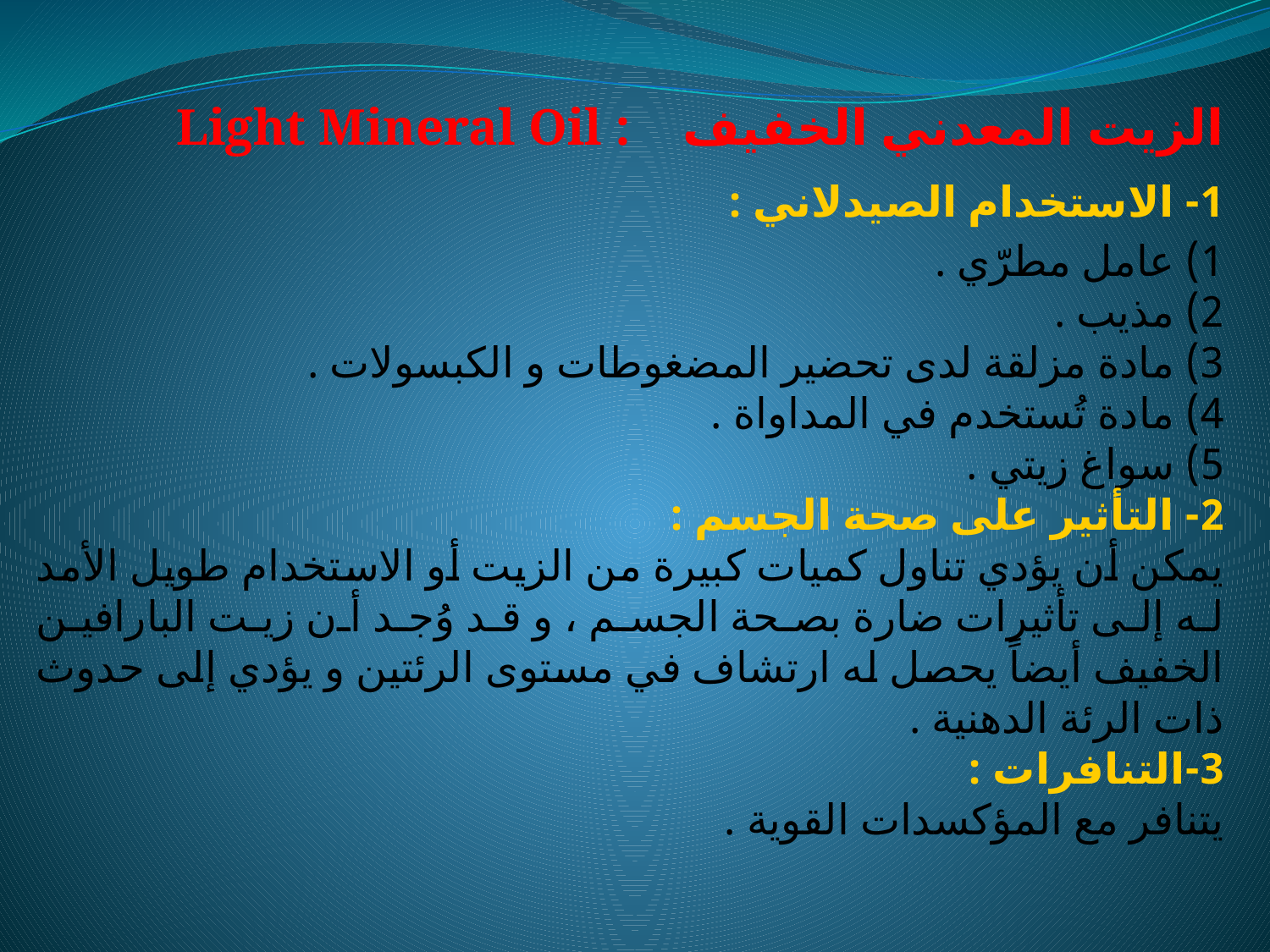

الزيت المعدني الخفيف    : Light Mineral Oil
1- الاستخدام الصيدلاني :
1) عامل مطرّي .
2) مذيب .
3) مادة مزلقة لدى تحضير المضغوطات و الكبسولات .
4) مادة تُستخدم في المداواة .
5) سواغ زيتي .
2- التأثير على صحة الجسم :
يمكن أن يؤدي تناول كميات كبيرة من الزيت أو الاستخدام طويل الأمد له إلى تأثيرات ضارة بصحة الجسم ، و قد وُجد أن زيت البارافين الخفيف أيضاً يحصل له ارتشاف في مستوى الرئتين و يؤدي إلى حدوث ذات الرئة الدهنية .
3-التنافرات :
يتنافر مع المؤكسدات القوية .

#